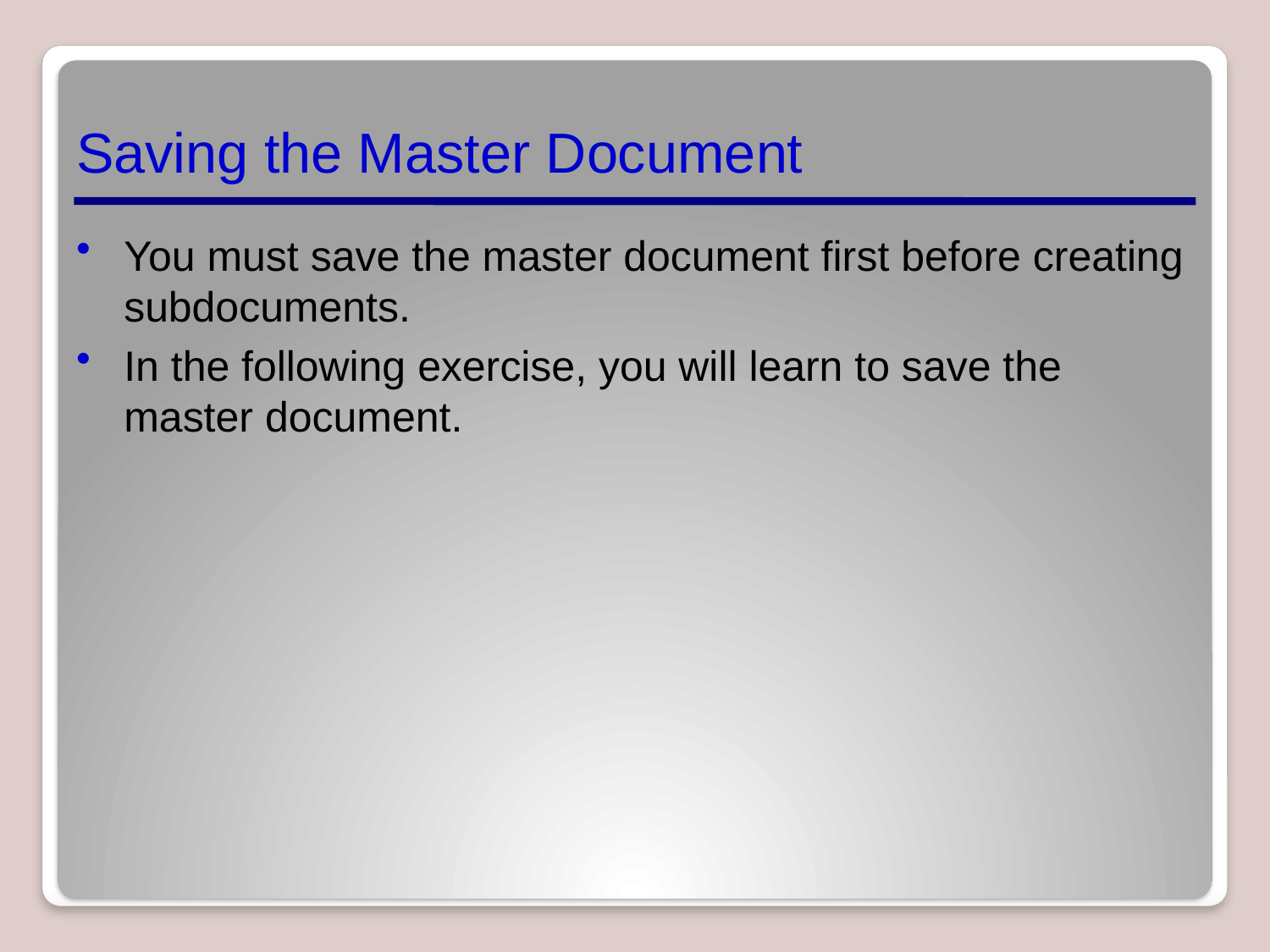

# Saving the Master Document
You must save the master document first before creating subdocuments.
In the following exercise, you will learn to save the master document.